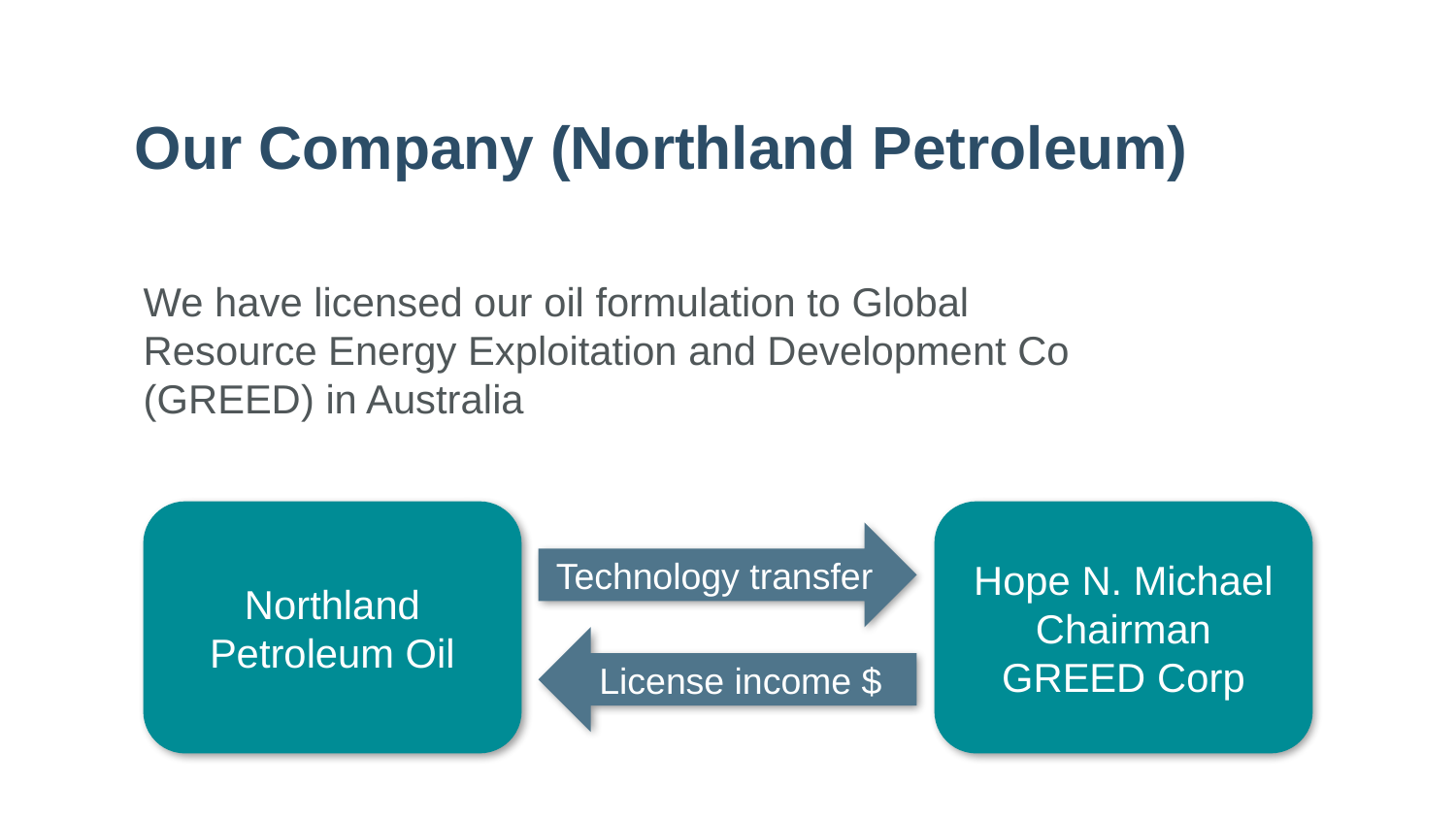

# Our Company (Northland Petroleum)
We have licensed our oil formulation to Global Resource Energy Exploitation and Development Co (GREED) in Australia

Northland Petroleum Oil
Hope N. Michael Chairman
GREED Corp
Technology transfer
License income $